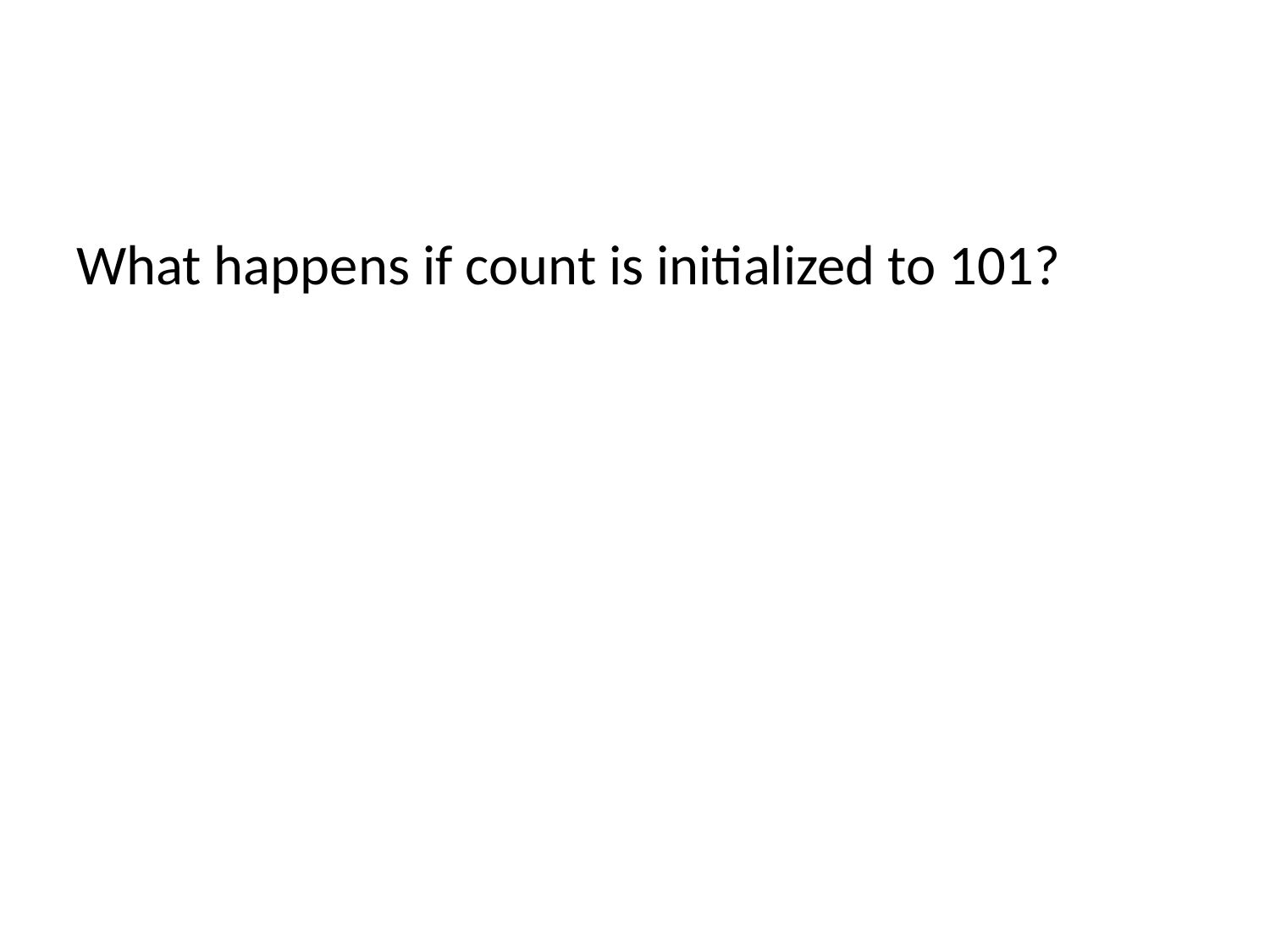

#
What happens if count is initialized to 101?